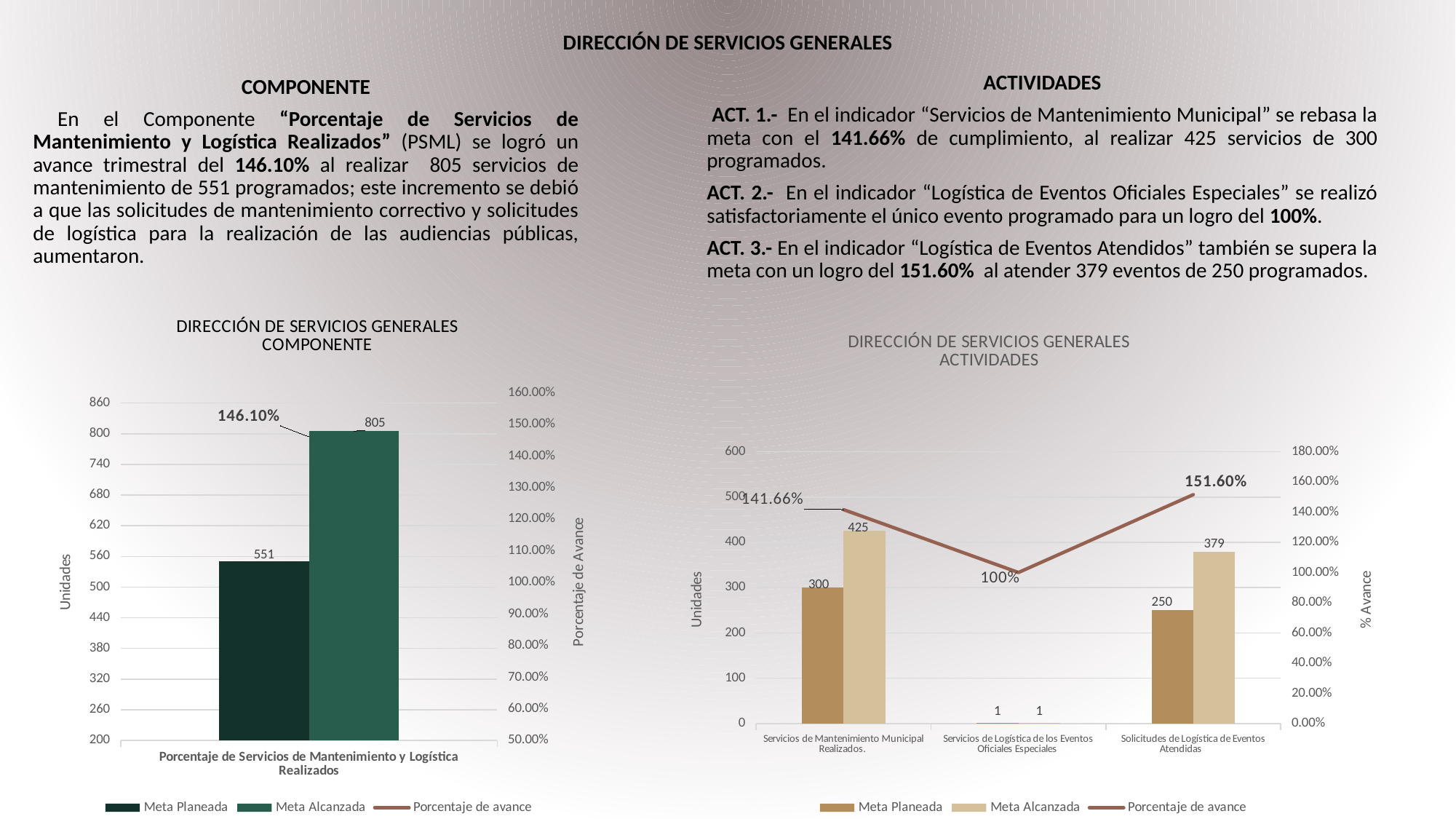

DIRECCIÓN DE SERVICIOS GENERALES

ACTIVIDADES
 ACT. 1.-  En el indicador “Servicios de Mantenimiento Municipal” se rebasa la meta con el 141.66% de cumplimiento, al realizar 425 servicios de 300 programados.
ACT. 2.-  En el indicador “Logística de Eventos Oficiales Especiales” se realizó satisfactoriamente el único evento programado para un logro del 100%.
ACT. 3.- En el indicador “Logística de Eventos Atendidos” también se supera la meta con un logro del 151.60%  al atender 379 eventos de 250 programados.

COMPONENTE
 En el Componente “Porcentaje de Servicios de Mantenimiento y Logística Realizados” (PSML) se logró un avance trimestral del 146.10% al realizar  805 servicios de mantenimiento de 551 programados; este incremento se debió a que las solicitudes de mantenimiento correctivo y solicitudes de logística para la realización de las audiencias públicas, aumentaron.

### Chart:
DIRECCIÓN DE SERVICIOS GENERALES
COMPONENTE

| Category | Meta Planeada | Meta Alcanzada |  |
|---|---|---|---|
| Porcentaje de Servicios de Mantenimiento y Logística Realizados | 551.0 | 805.0 | 1.4609800362976406 |

### Chart: DIRECCIÓN DE SERVICIOS GENERALES
ACTIVIDADES

| Category | Meta Planeada | Meta Alcanzada |  |
|---|---|---|---|
| Servicios de Mantenimiento Municipal Realizados.  | 300.0 | 425.0 | 1.4166666666666667 |
| Servicios de Logística de los Eventos Oficiales Especiales  | 1.0 | 1.0 | 1.0 |
| Solicitudes de Logística de Eventos Atendidas            | 250.0 | 379.0 | 1.516 |